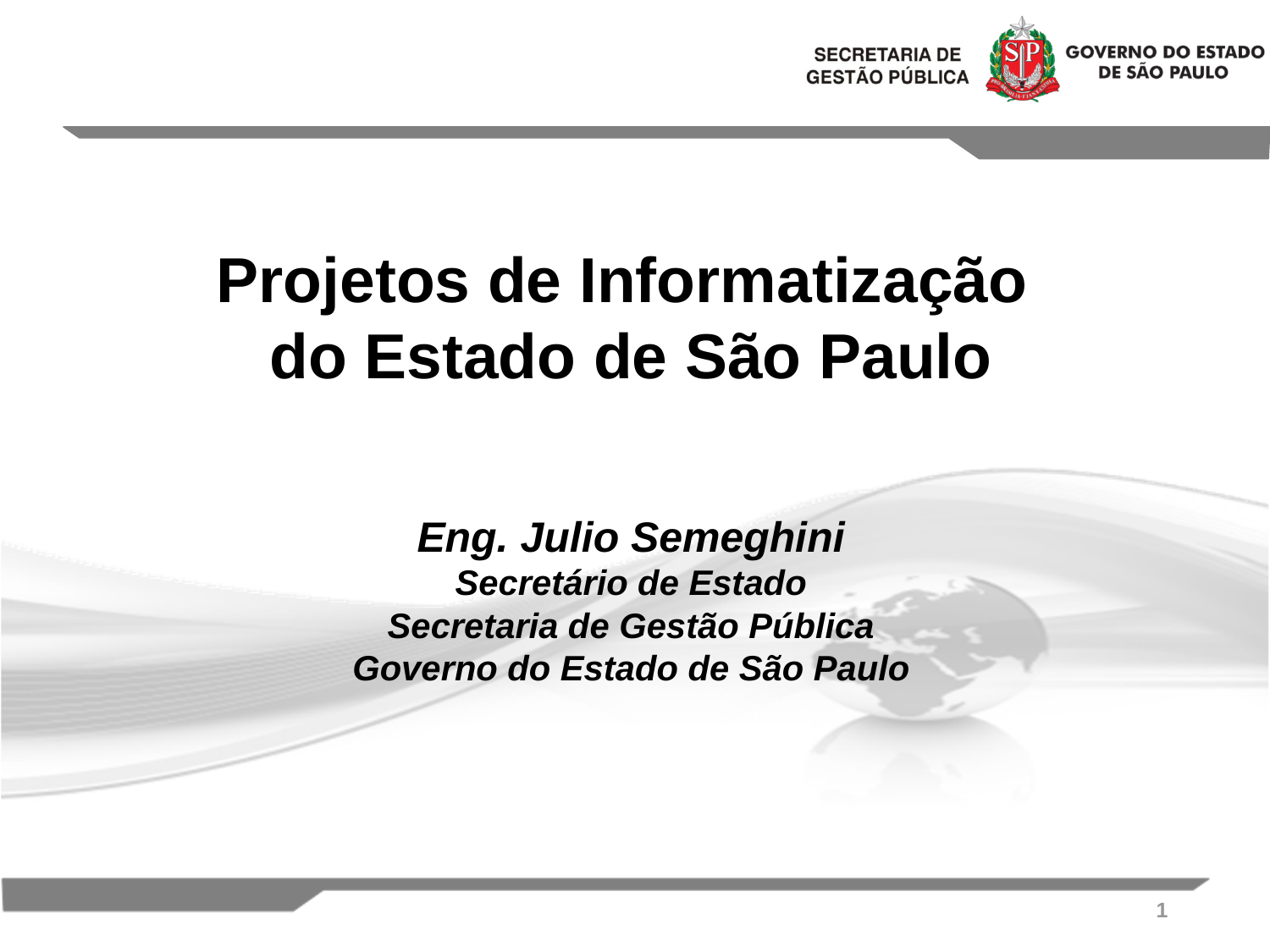

Projetos de Informatização
do Estado de São Paulo

Eng. Julio Semeghini
Secretário de Estado
Secretaria de Gestão Pública
Governo do Estado de São Paulo